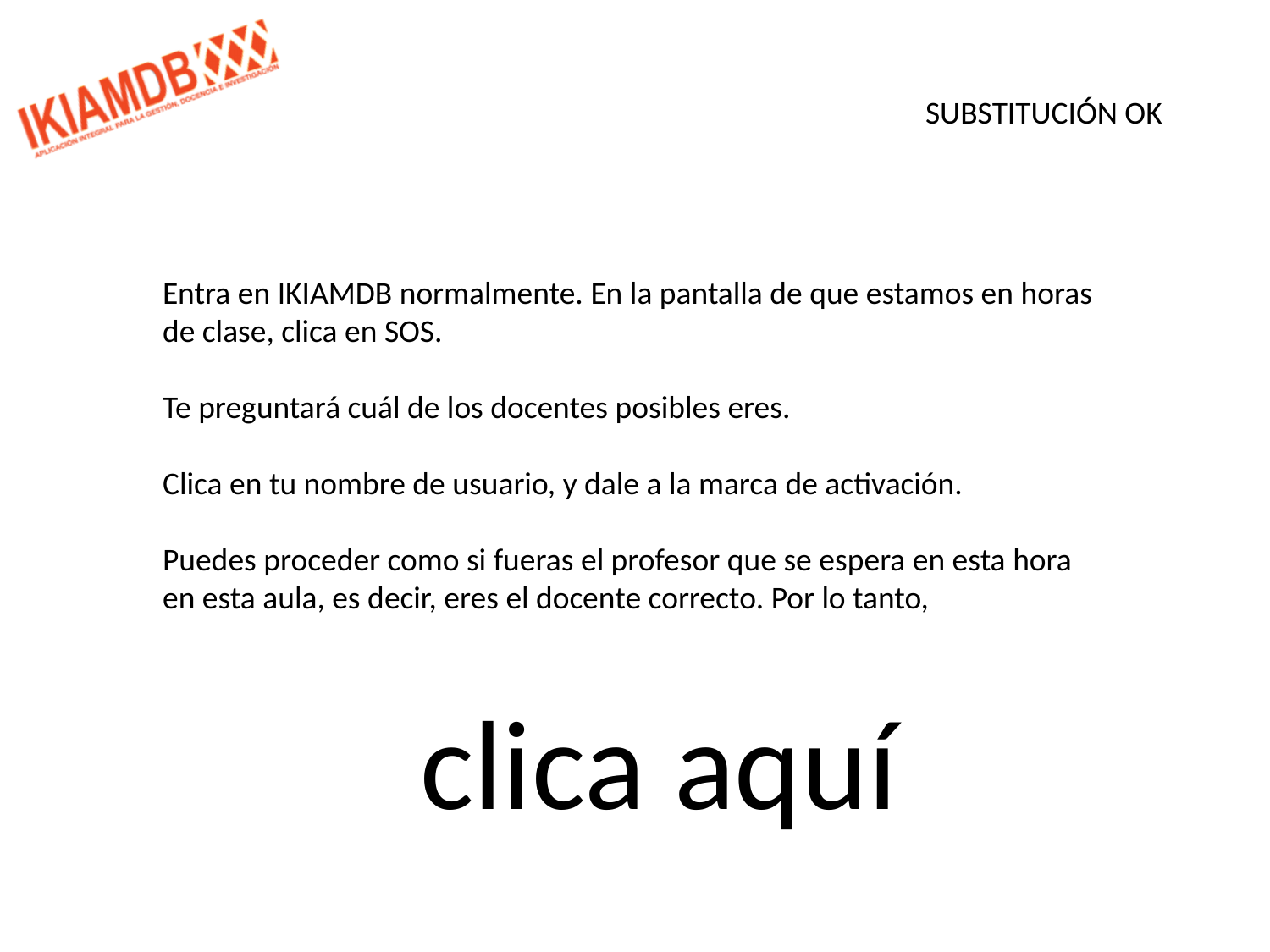

SUBSTITUCIÓN OK
Entra en IKIAMDB normalmente. En la pantalla de que estamos en horas
de clase, clica en SOS.

Te preguntará cuál de los docentes posibles eres.

Clica en tu nombre de usuario, y dale a la marca de activación.

Puedes proceder como si fueras el profesor que se espera en esta hora
en esta aula, es decir, eres el docente correcto. Por lo tanto,
clica aquí